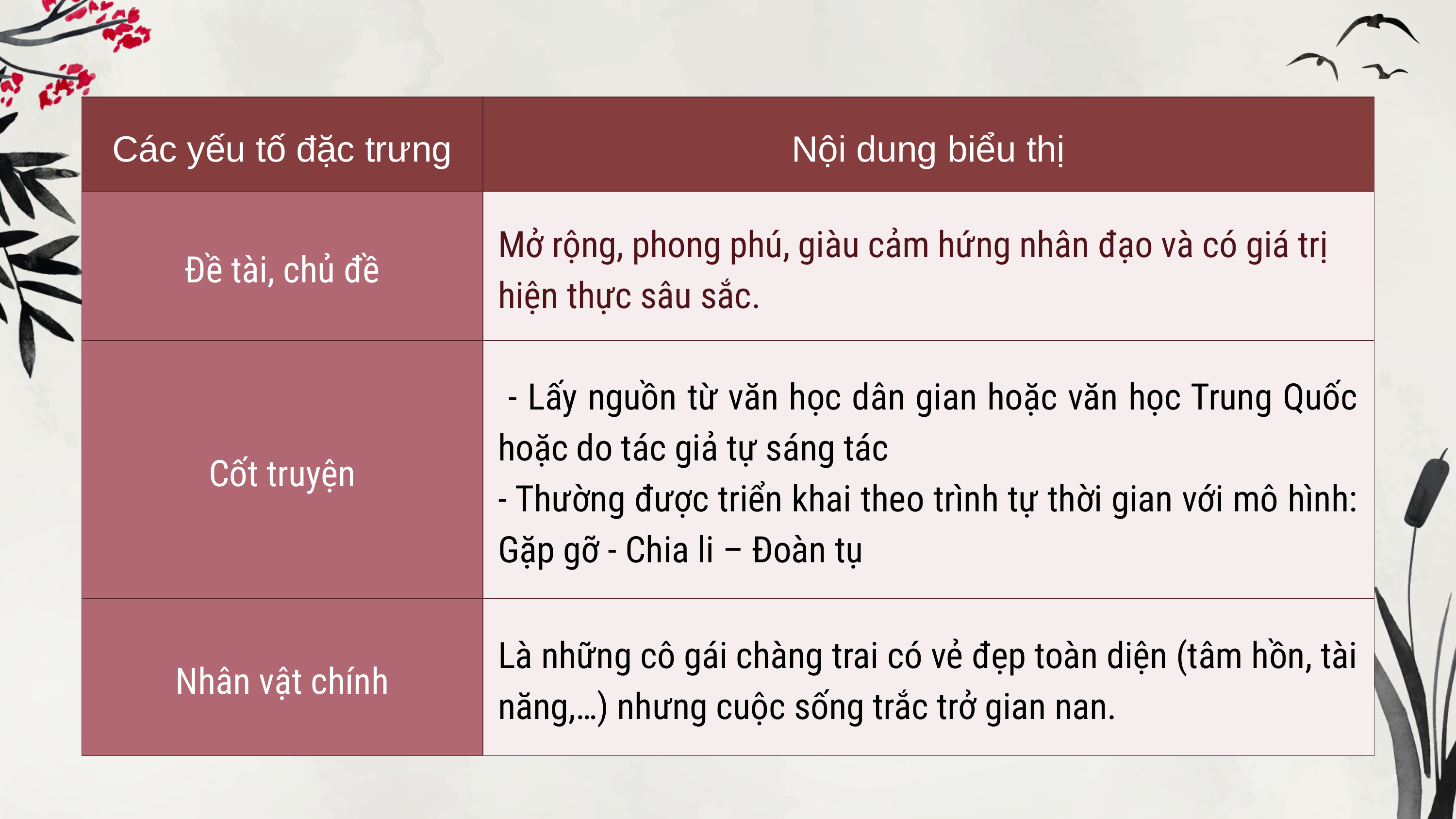

| Các yếu tố đặc trưng | Nội dung biểu thị |
| --- | --- |
| Đề tài, chủ đề | Mở rộng, phong phú, giàu cảm hứng nhân đạo và có giá trị hiện thực sâu sắc. |
| Cốt truyện | - Lấy nguồn từ văn học dân gian hoặc văn học Trung Quốc hoặc do tác giả tự sáng tác - Thường được triển khai theo trình tự thời gian với mô hình: Gặp gỡ - Chia li – Đoàn tụ |
| Nhân vật chính | Là những cô gái chàng trai có vẻ đẹp toàn diện (tâm hồn, tài năng,…) nhưng cuộc sống trắc trở gian nan. |